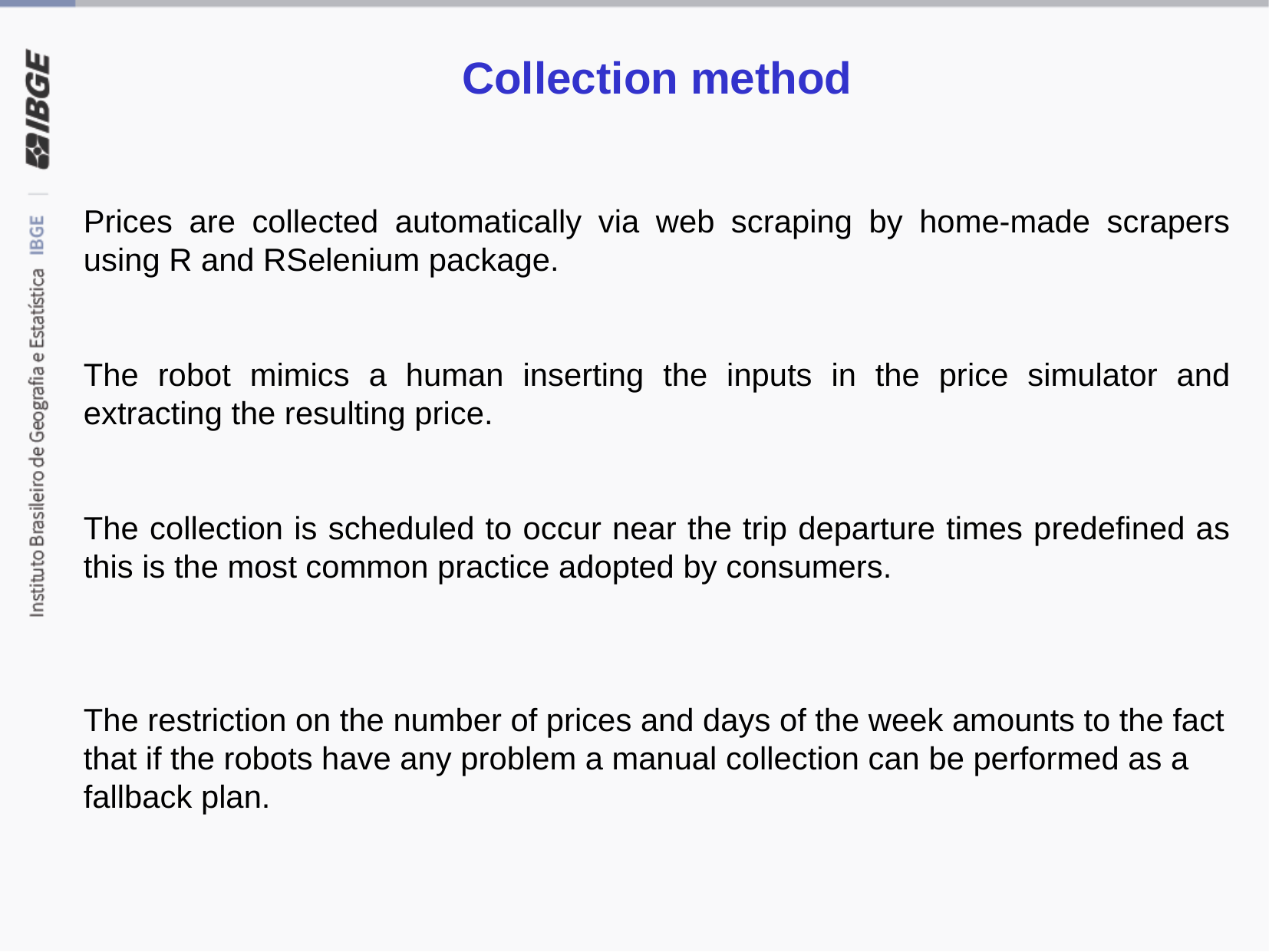

Collection method
Prices are collected automatically via web scraping by home-made scrapers using R and RSelenium package.

The robot mimics a human inserting the inputs in the price simulator and extracting the resulting price.

The collection is scheduled to occur near the trip departure times predefined as this is the most common practice adopted by consumers.

The restriction on the number of prices and days of the week amounts to the fact that if the robots have any problem a manual collection can be performed as a fallback plan.